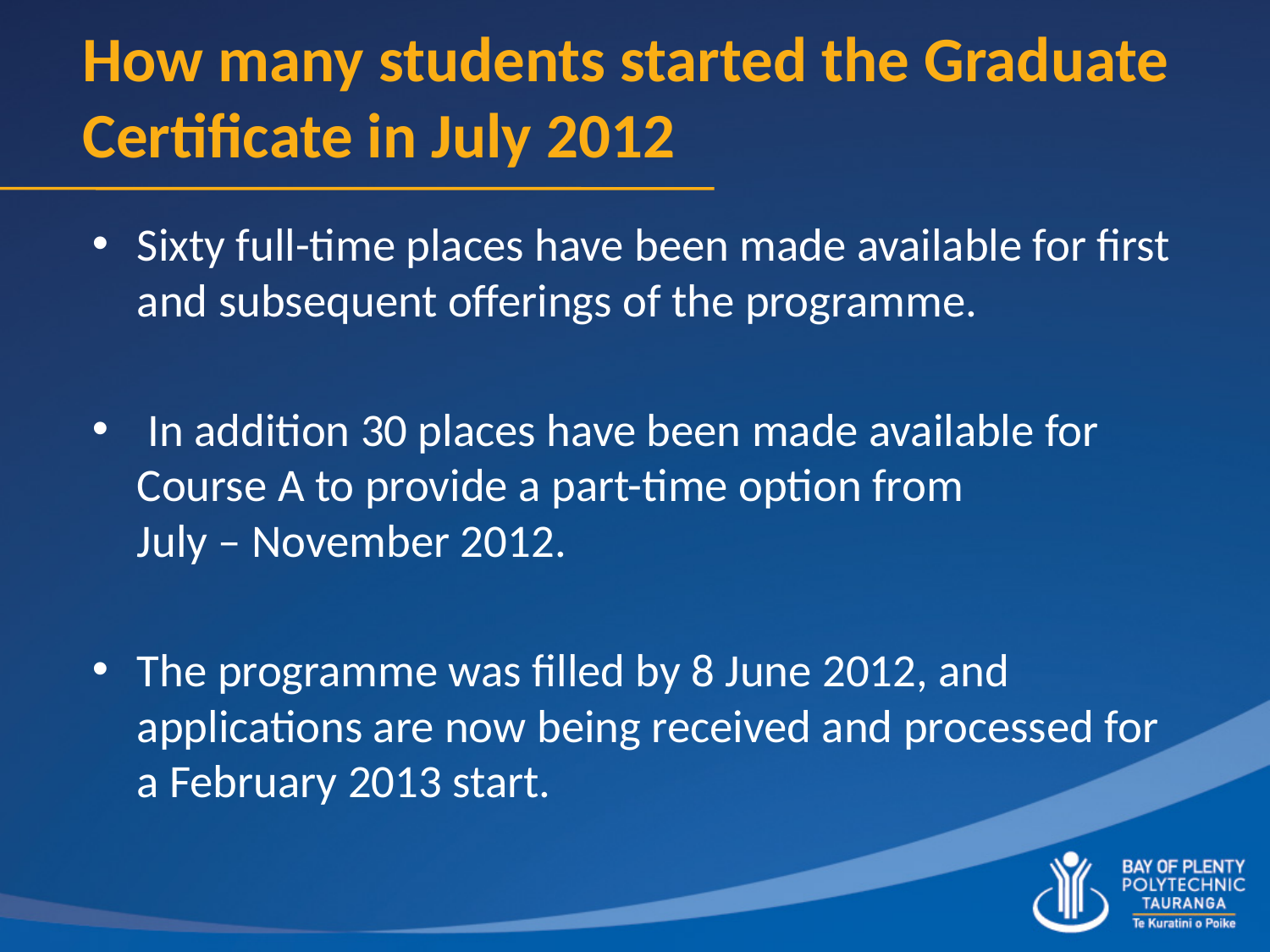

# How many students started the Graduate Certificate in July 2012
Sixty full-time places have been made available for first and subsequent offerings of the programme.

 In addition 30 places have been made available for Course A to provide a part-time option from
July – November 2012.

The programme was filled by 8 June 2012, and applications are now being received and processed for a February 2013 start.